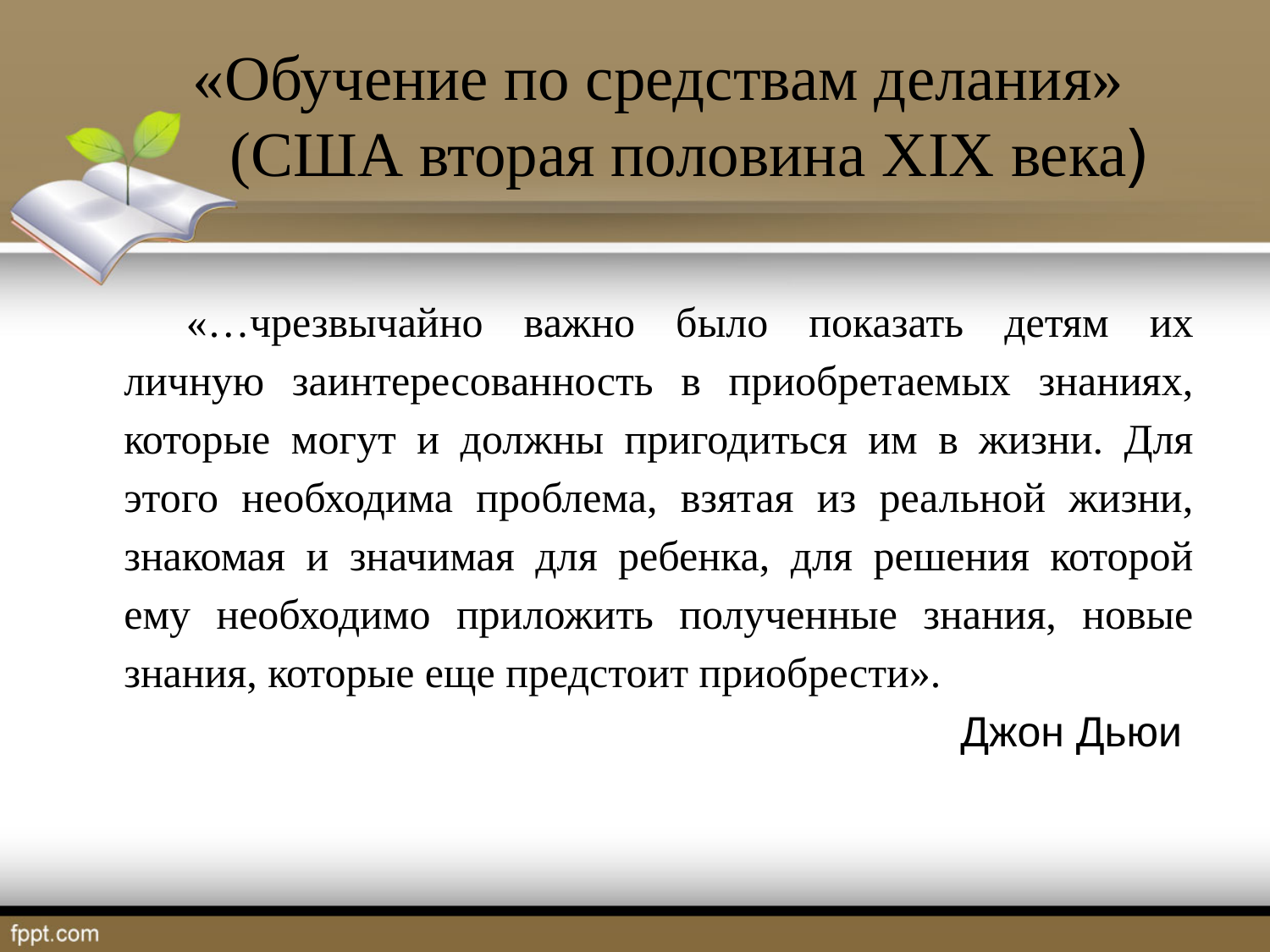

# «Обучение по средствам делания» (США вторая половина XIX века)

«…чрезвычайно важно было показать детям их личную заинтересованность в приобретаемых знаниях, которые могут и должны пригодиться им в жизни. Для этого необходима проблема, взятая из реальной жизни, знакомая и значимая для ребенка, для решения которой ему необходимо приложить полученные знания, новые знания, которые еще предстоит приобрести».
Джон Дьюи